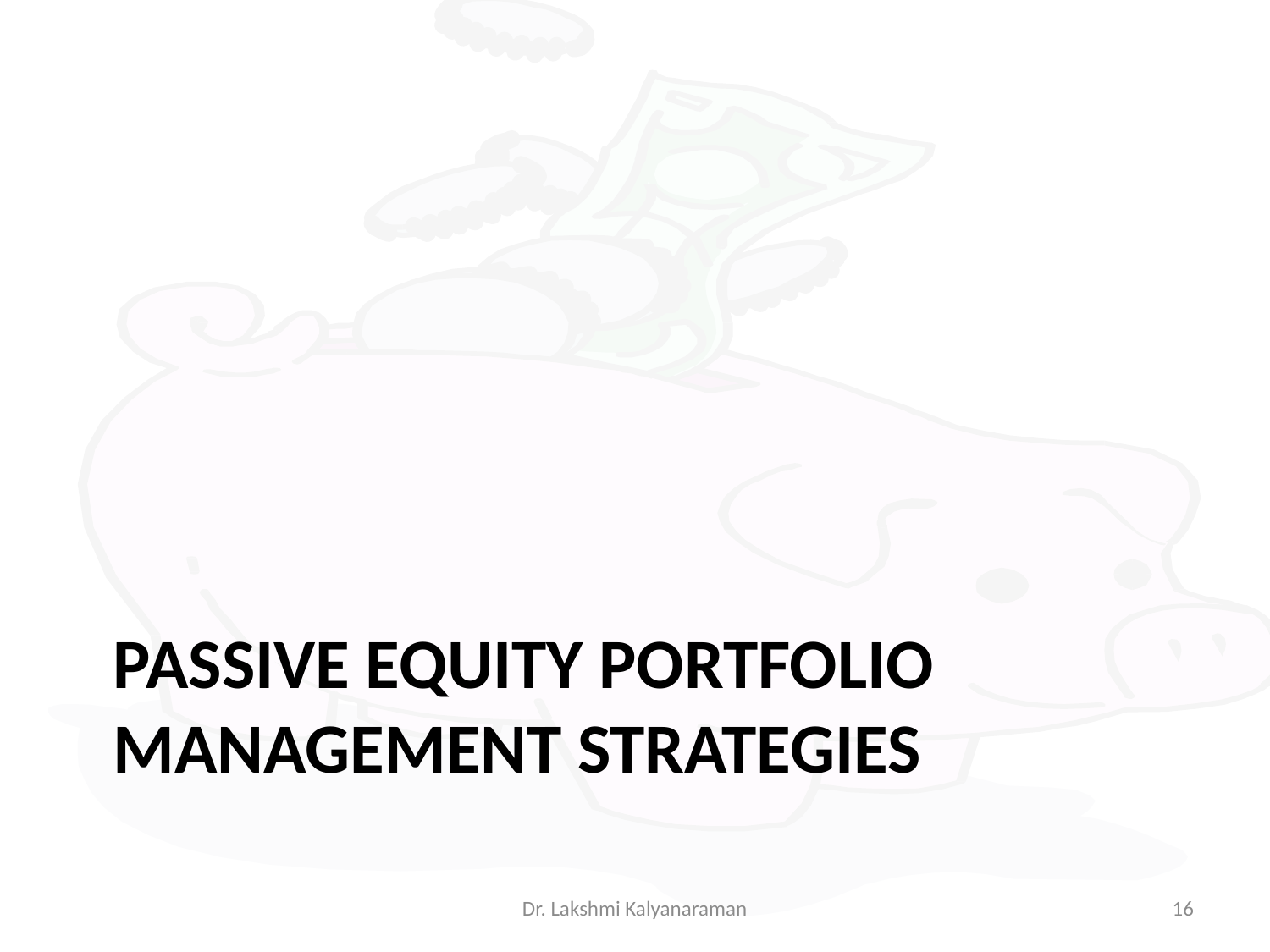

# Passive equity portfolio management strategies
Dr. Lakshmi Kalyanaraman
16